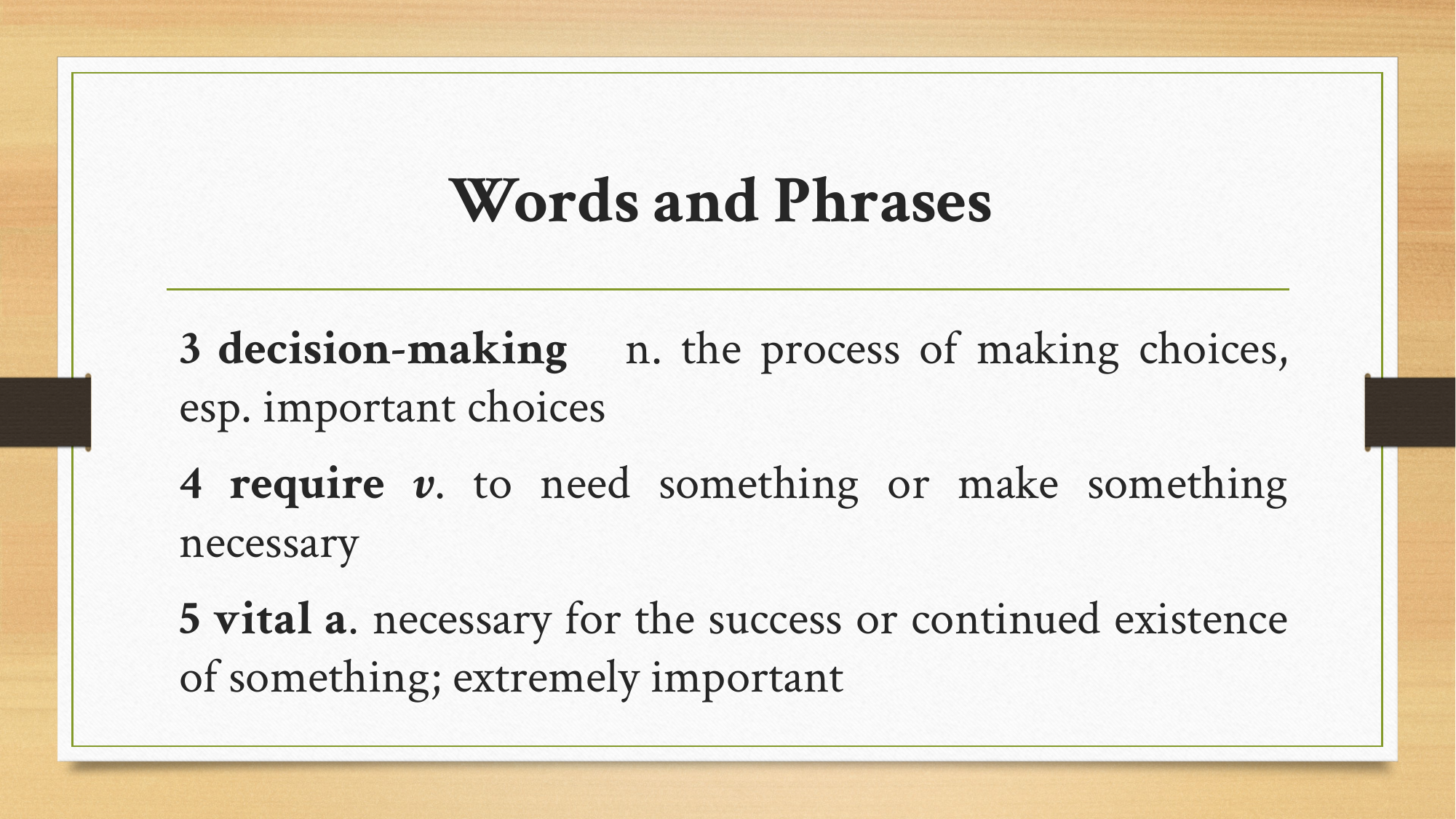

# Words and Phrases

3 decision-making   n. the process of making choices, esp. important choices
4 require v. to need something or make something necessary
5 vital a. necessary for the success or continued existence of something; extremely important